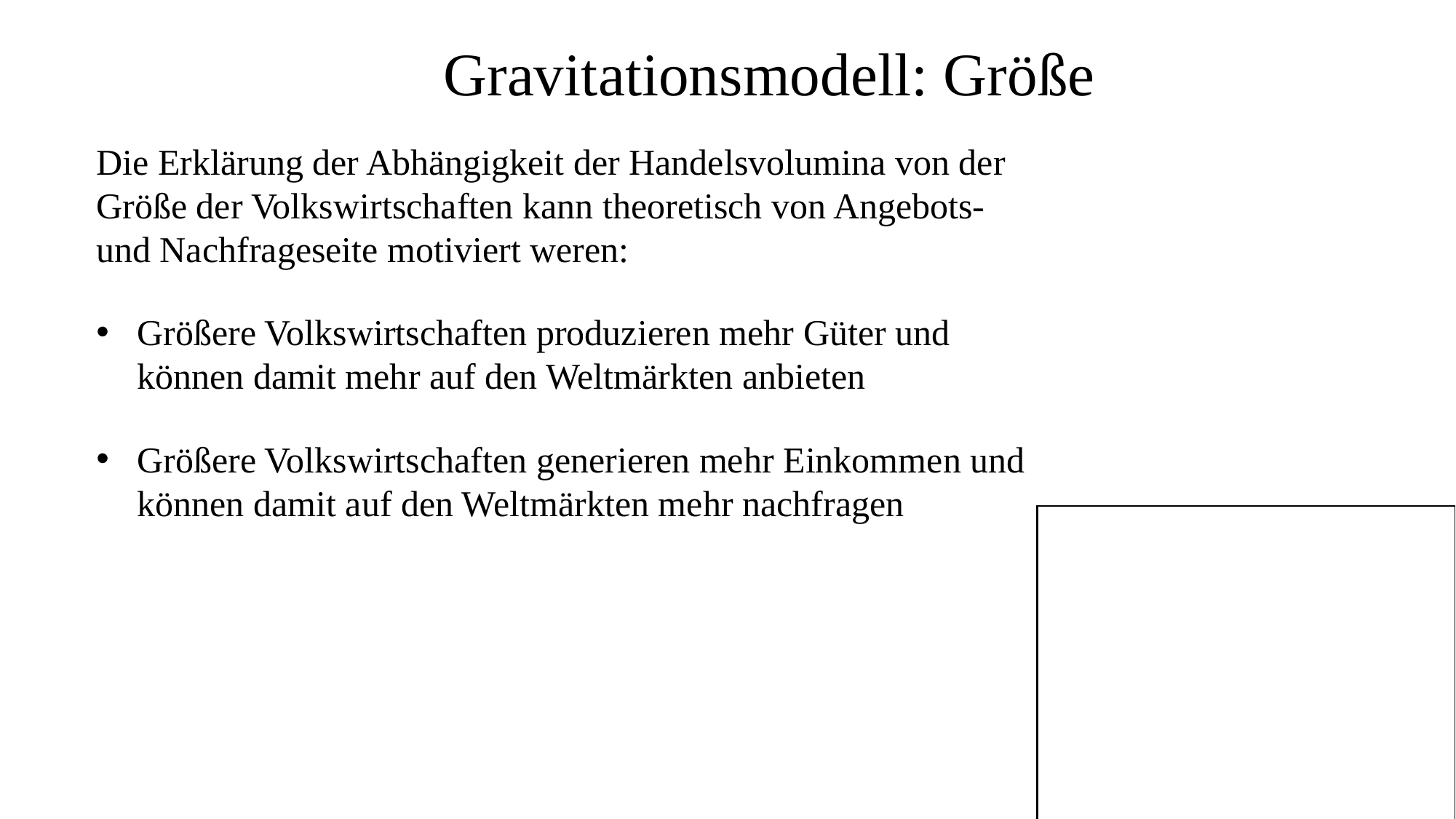

Gravitationsmodell: Größe
Die Erklärung der Abhängigkeit der Handelsvolumina von der Größe der Volkswirtschaften kann theoretisch von Angebots- und Nachfrageseite motiviert weren:
Größere Volkswirtschaften produzieren mehr Güter und können damit mehr auf den Weltmärkten anbieten
Größere Volkswirtschaften generieren mehr Einkommen und können damit auf den Weltmärkten mehr nachfragen